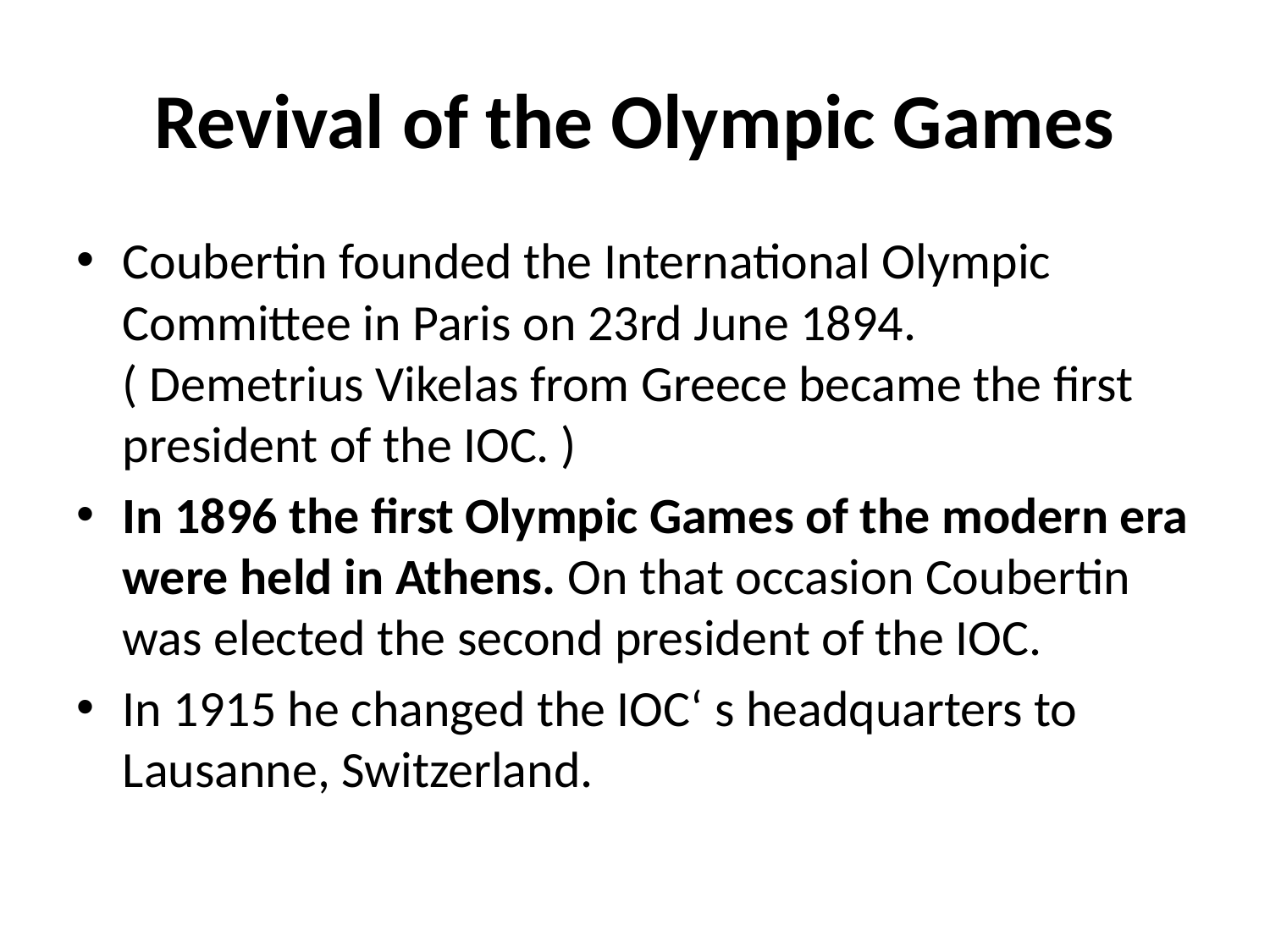

# Revival of the Olympic Games
Coubertin founded the International Olympic Committee in Paris on 23rd June 1894.                   ( Demetrius Vikelas from Greece became the first president of the IOC. )
In 1896 the first Olympic Games of the modern era were held in Athens. On that occasion Coubertin was elected the second president of the IOC.
In 1915 he changed the IOC‘ s headquarters to Lausanne, Switzerland.